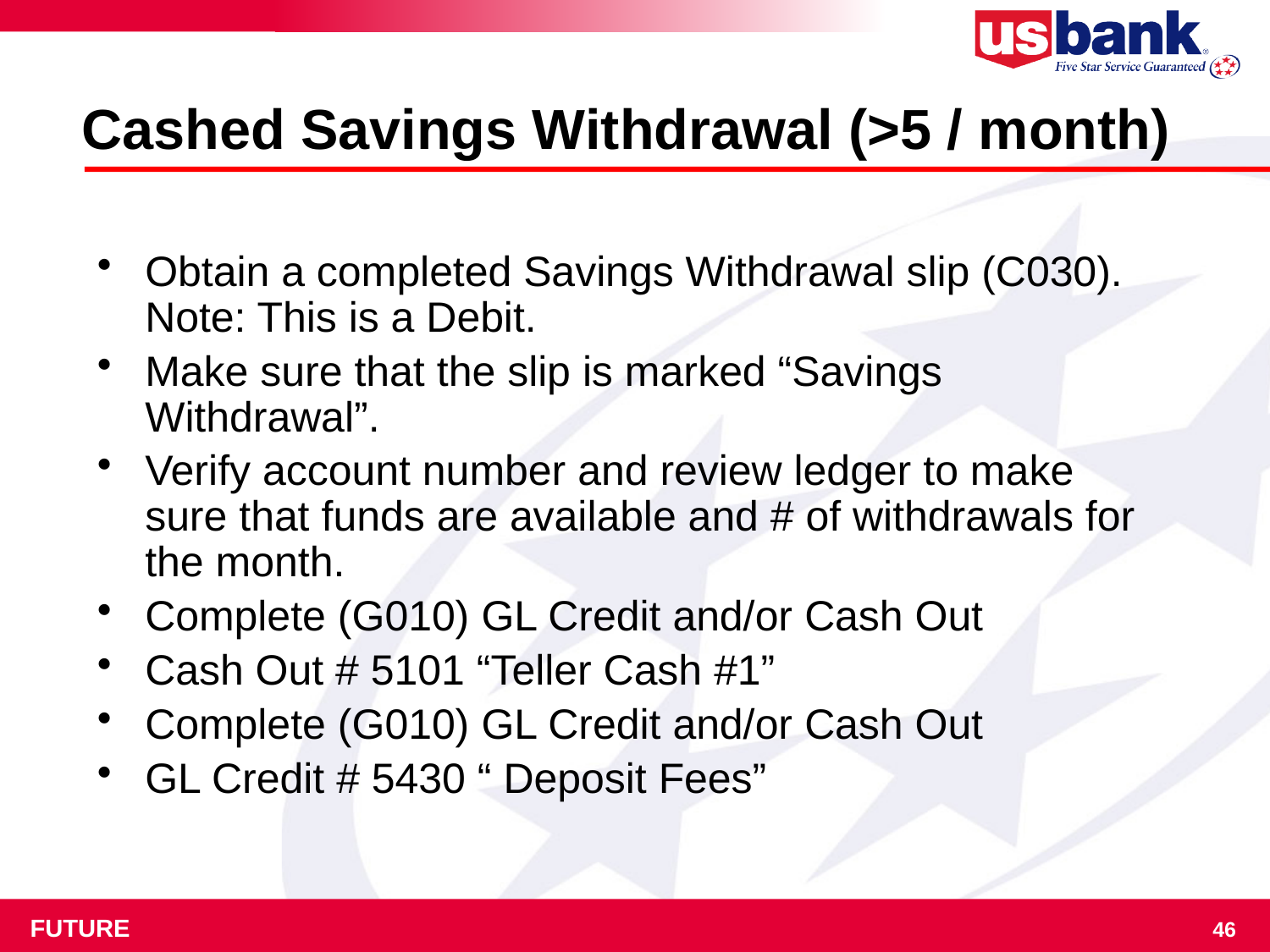

# Cashed Savings Withdrawal (>5 / month)
Obtain a completed Savings Withdrawal slip (C030). Note: This is a Debit.
Make sure that the slip is marked “Savings Withdrawal”.
Verify account number and review ledger to make sure that funds are available and # of withdrawals for the month.
Complete (G010) GL Credit and/or Cash Out
Cash Out # 5101 “Teller Cash #1”
Complete (G010) GL Credit and/or Cash Out
GL Credit # 5430 “ Deposit Fees”